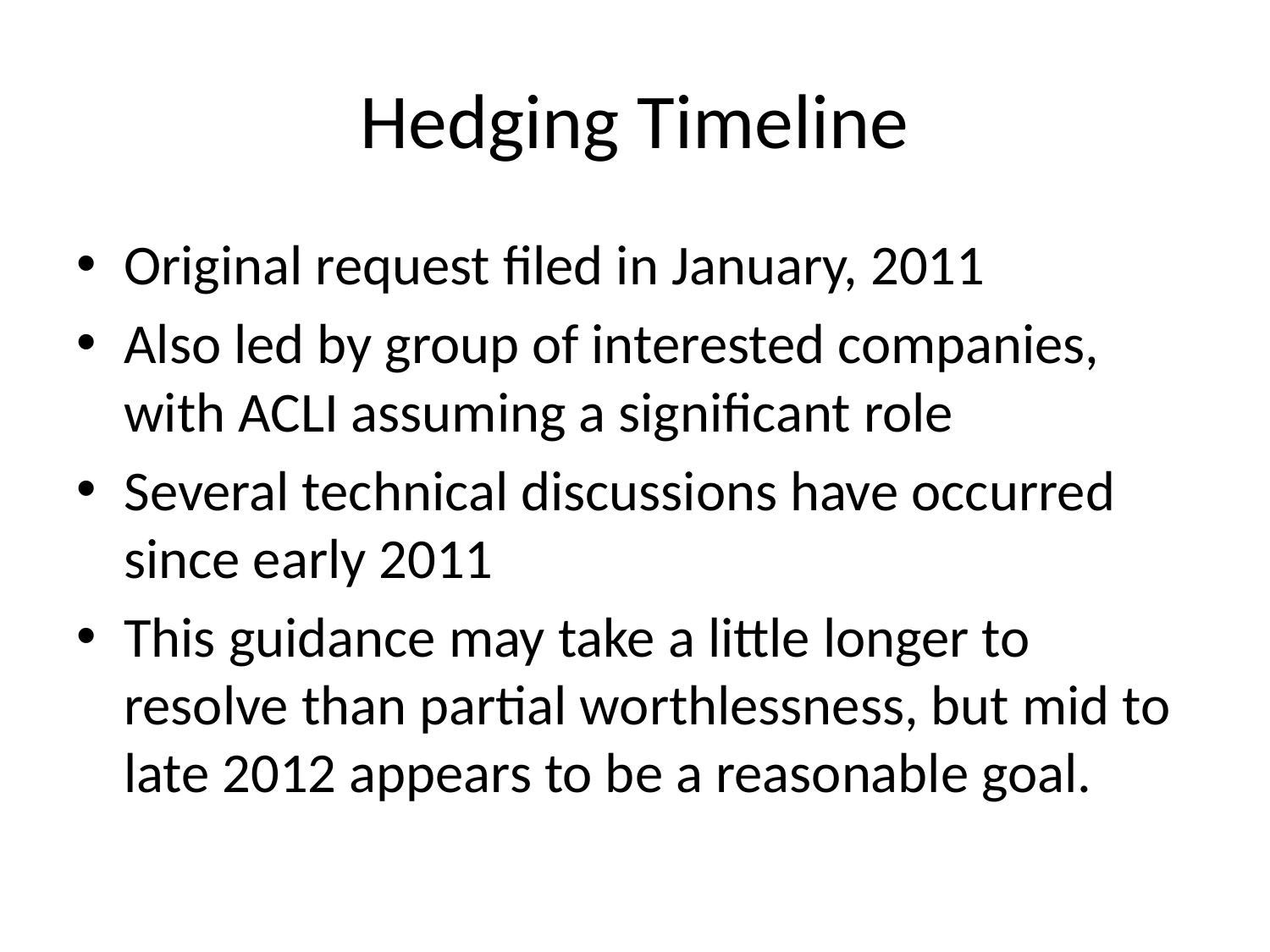

# Hedging Timeline
Original request filed in January, 2011
Also led by group of interested companies, with ACLI assuming a significant role
Several technical discussions have occurred since early 2011
This guidance may take a little longer to resolve than partial worthlessness, but mid to late 2012 appears to be a reasonable goal.